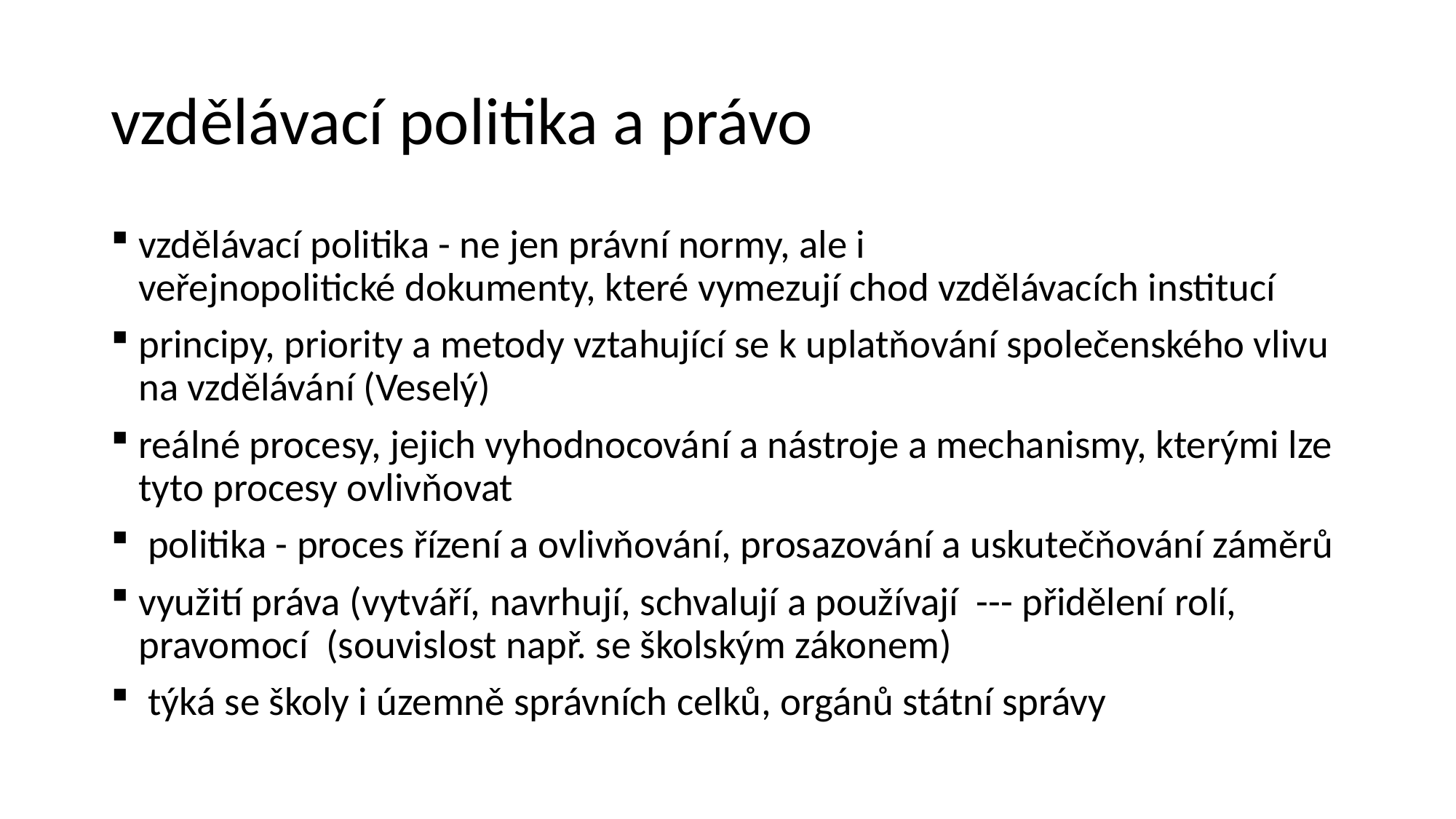

# vzdělávací politika a právo
vzdělávací politika - ne jen právní normy, ale i
veřejnopolitické dokumenty, které vymezují chod vzdělávacích institucí
principy, priority a metody vztahující se k uplatňování společenského vlivu na vzdělávání (Veselý)
reálné procesy, jejich vyhodnocování a nástroje a mechanismy, kterými lze tyto procesy ovlivňovat
 politika - proces řízení a ovlivňování, prosazování a uskutečňování záměrů
využití práva (vytváří, navrhují, schvalují a používají  --- přidělení rolí, pravomocí  (souvislost např. se školským zákonem)
 týká se školy i územně správních celků, orgánů státní správy